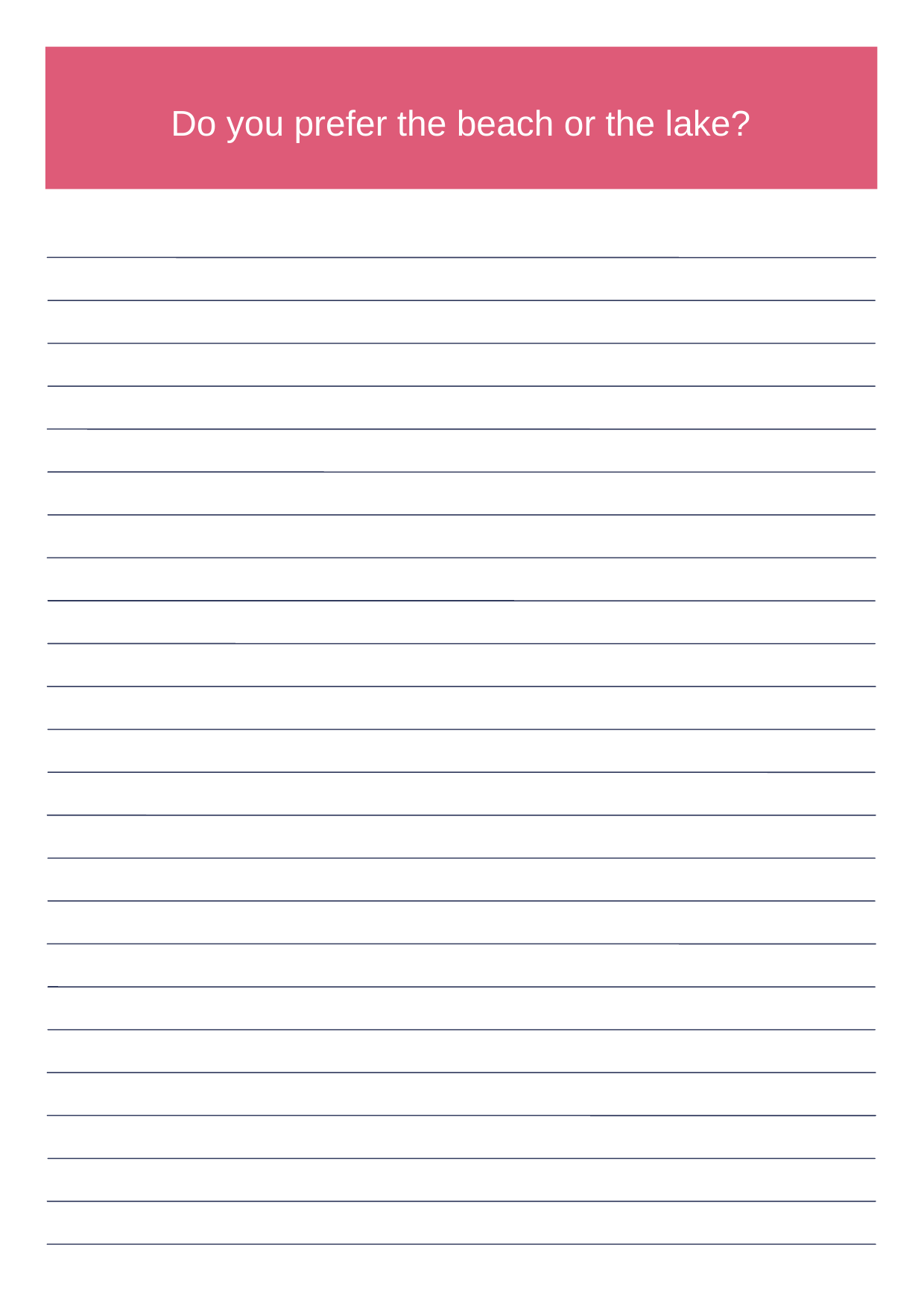

Do you prefer the beach or the lake?